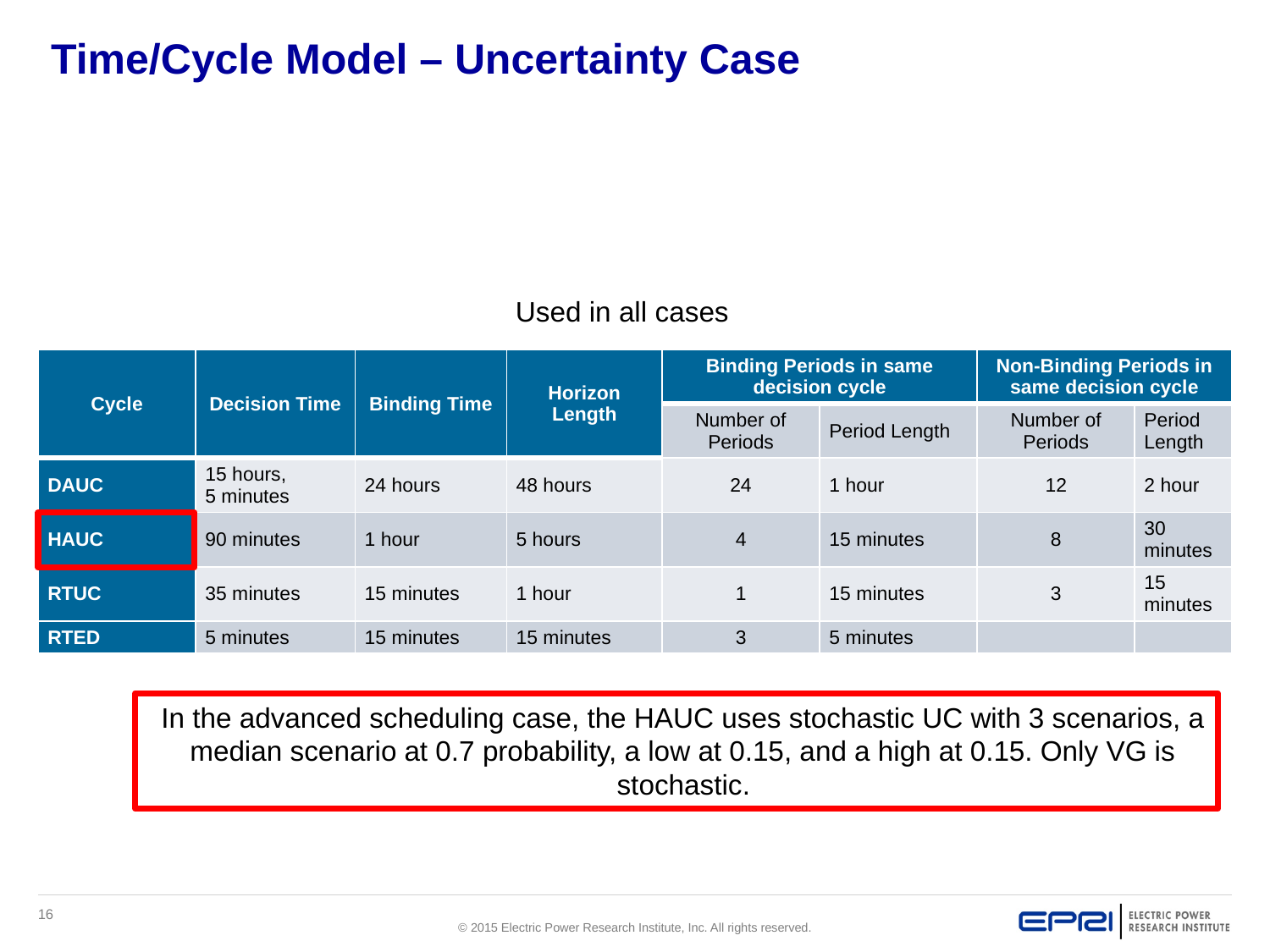

# Time/Cycle Model – Uncertainty Case
Used in all cases
| Cycle | Decision Time | Binding Time | Horizon Length | Binding Periods in same decision cycle |  | Non-Binding Periods in same decision cycle |  |
| --- | --- | --- | --- | --- | --- | --- | --- |
|  |  |  |  | Number of Periods | Period Length | Number of Periods | Period Length |
| DAUC | 15 hours, 5 minutes | 24 hours | 48 hours | 24 | 1 hour | 12 | 2 hour |
| HAUC | 90 minutes | 1 hour | 5 hours | 4 | 15 minutes | 8 | 30 minutes |
| RTUC | 35 minutes | 15 minutes | 1 hour | 1 | 15 minutes | 3 | 15 minutes |
| RTED | 5 minutes | 15 minutes | 15 minutes | 3 | 5 minutes |  |  |

In the advanced scheduling case, the HAUC uses stochastic UC with 3 scenarios, a median scenario at 0.7 probability, a low at 0.15, and a high at 0.15. Only VG is stochastic.